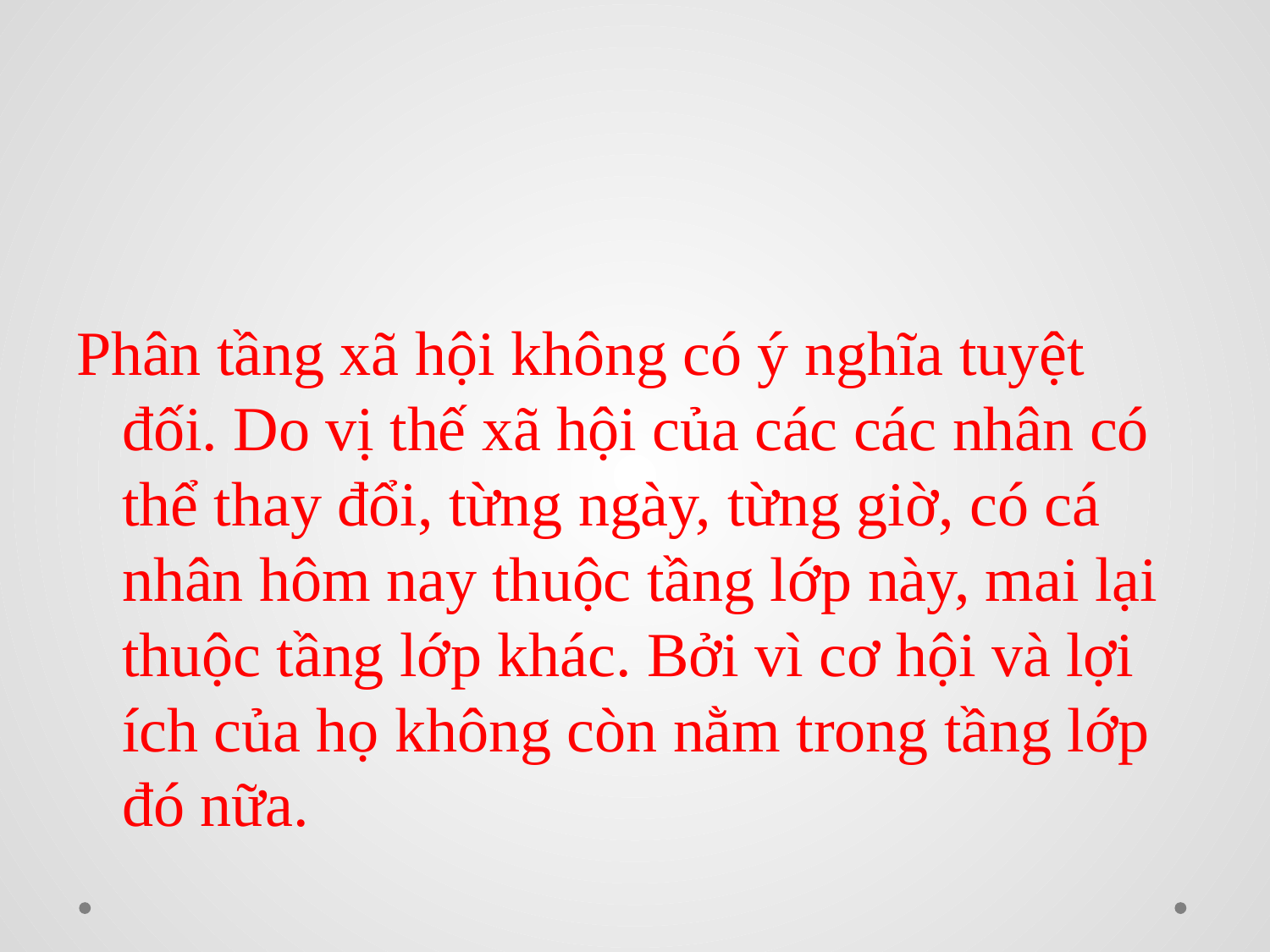

#
Phân tầng xã hội không có ý nghĩa tuyệt đối. Do vị thế xã hội của các các nhân có thể thay đổi, từng ngày, từng giờ, có cá nhân hôm nay thuộc tầng lớp này, mai lại thuộc tầng lớp khác. Bởi vì cơ hội và lợi ích của họ không còn nằm trong tầng lớp đó nữa.